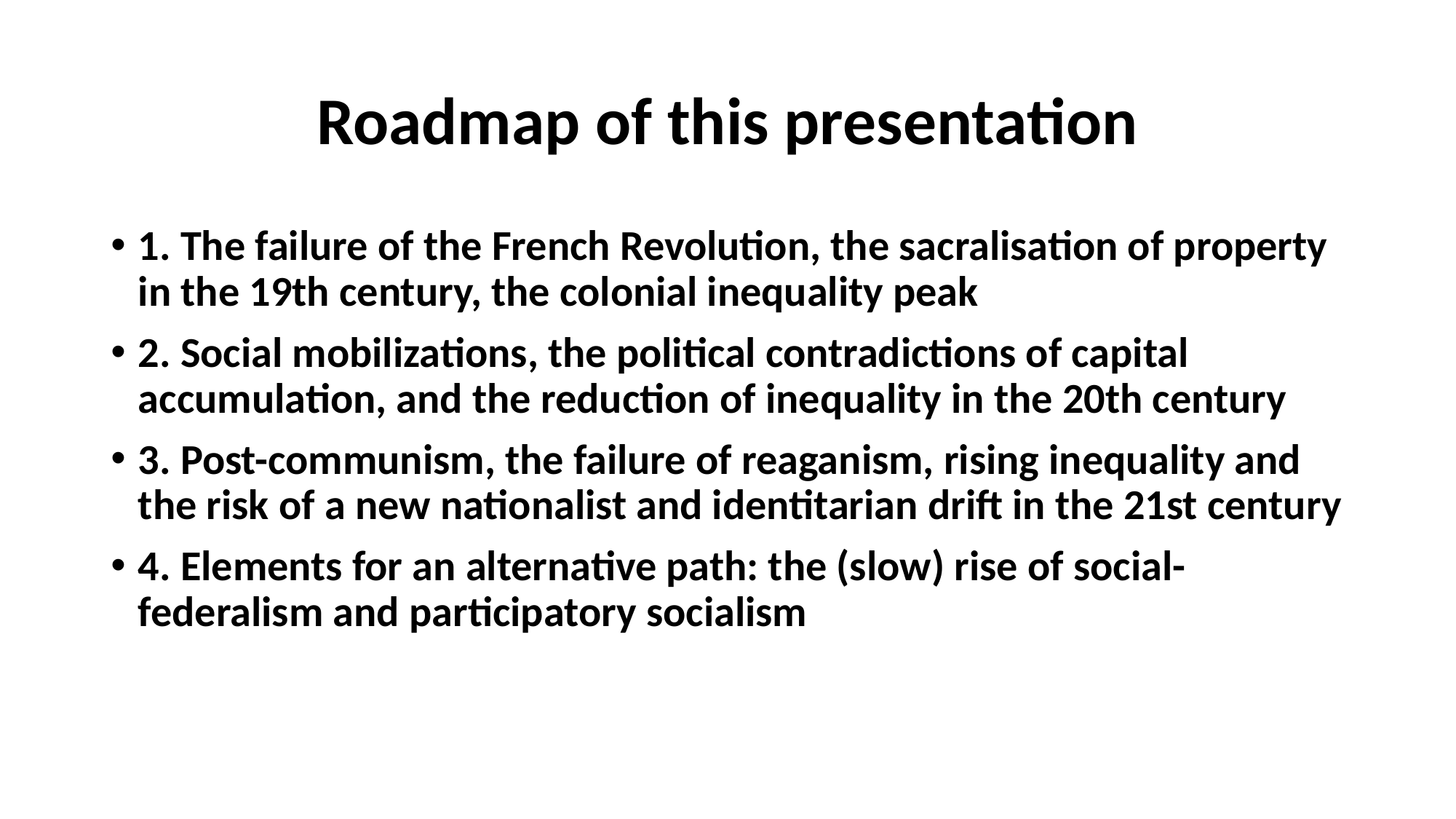

# Roadmap of this presentation
1. The failure of the French Revolution, the sacralisation of property in the 19th century, the colonial inequality peak
2. Social mobilizations, the political contradictions of capital accumulation, and the reduction of inequality in the 20th century
3. Post-communism, the failure of reaganism, rising inequality and the risk of a new nationalist and identitarian drift in the 21st century
4. Elements for an alternative path: the (slow) rise of social-federalism and participatory socialism